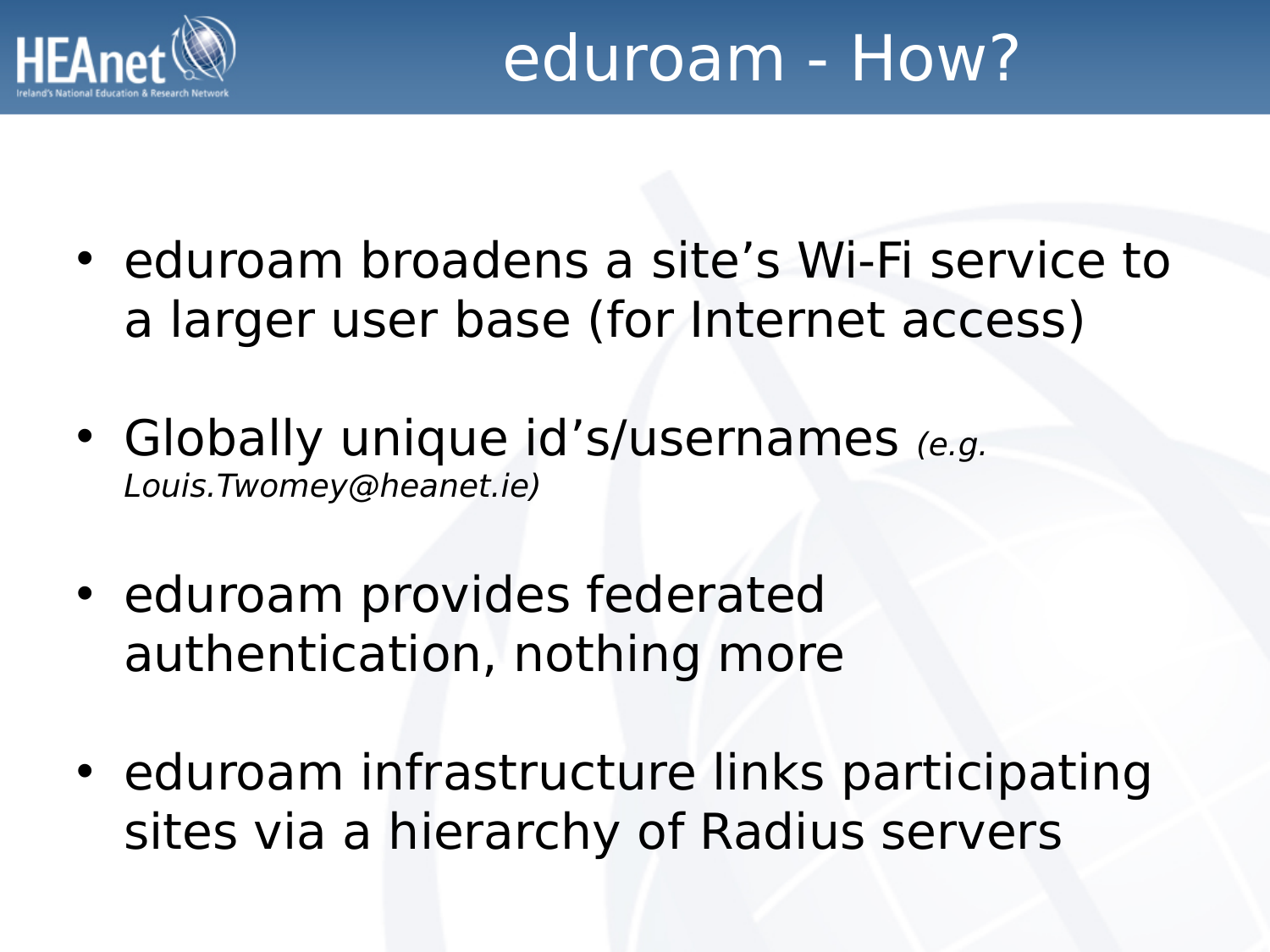

# eduroam - How?
eduroam broadens a site’s Wi-Fi service to a larger user base (for Internet access)

Globally unique id’s/usernames (e.g. Louis.Twomey@heanet.ie)

eduroam provides federated authentication, nothing more

eduroam infrastructure links participating sites via a hierarchy of Radius servers